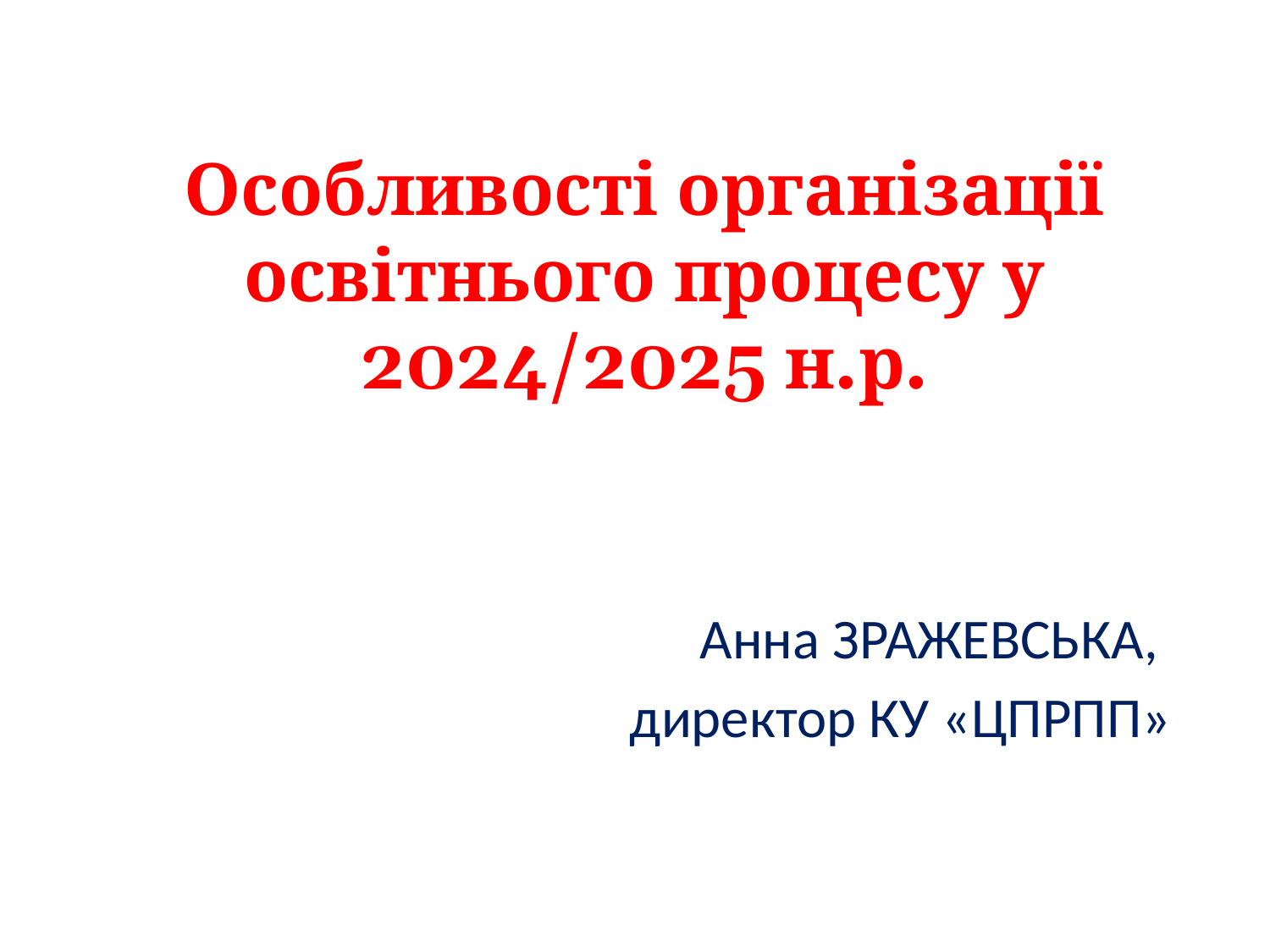

# Особливості організації освітнього процесу у 2024/2025 н.р.
Анна ЗРАЖЕВСЬКА,
директор КУ «ЦПРПП»